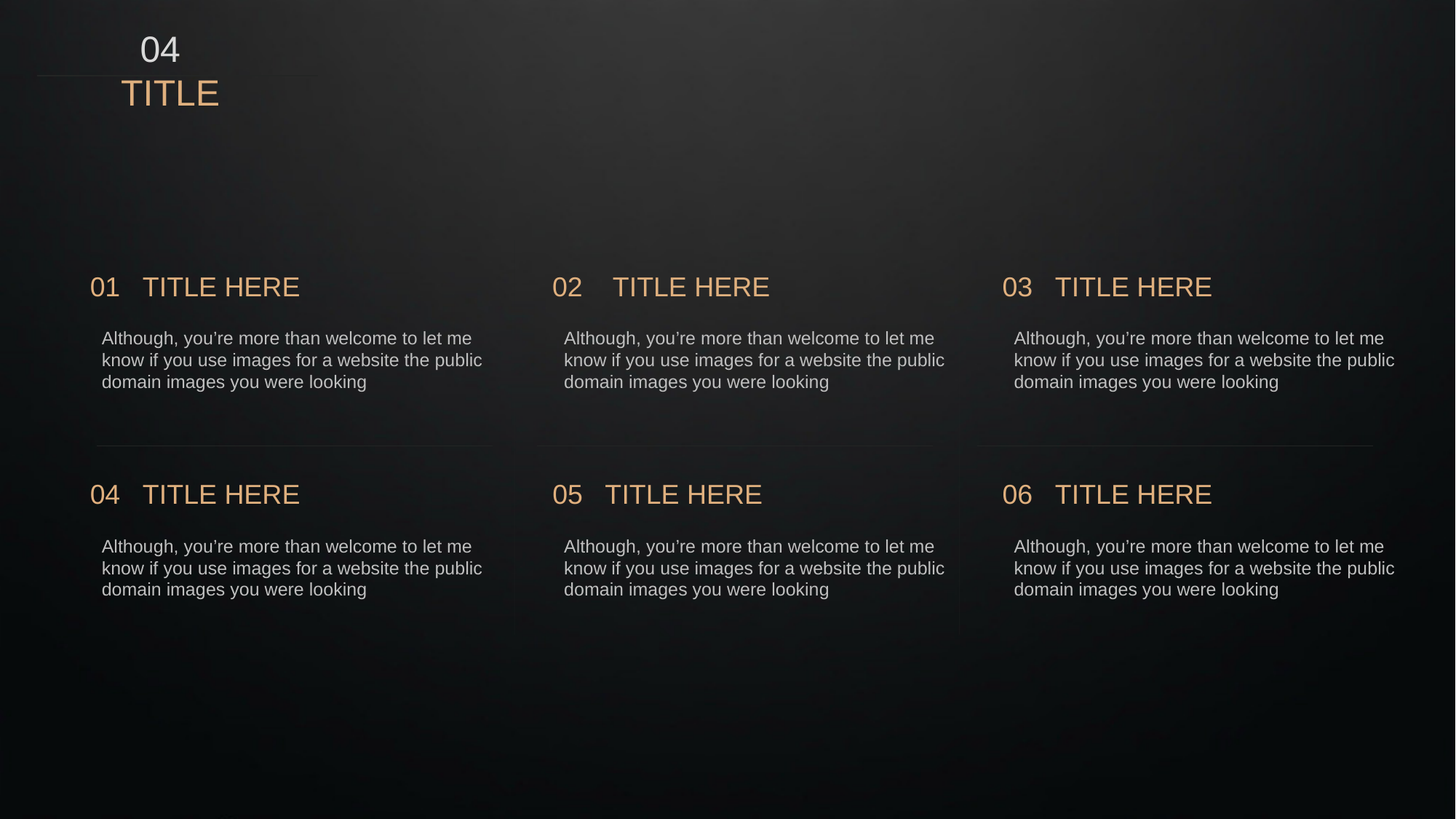

04   TITLE
01   TITLE HERE
02    TITLE HERE
03   TITLE HERE
Although, you’re more than welcome to let me know if you use images for a website the public domain images you were looking
Although, you’re more than welcome to let me know if you use images for a website the public domain images you were looking
Although, you’re more than welcome to let me know if you use images for a website the public domain images you were looking
04   TITLE HERE
05   TITLE HERE
06   TITLE HERE
Although, you’re more than welcome to let me know if you use images for a website the public domain images you were looking
Although, you’re more than welcome to let me know if you use images for a website the public domain images you were looking
Although, you’re more than welcome to let me know if you use images for a website the public domain images you were looking